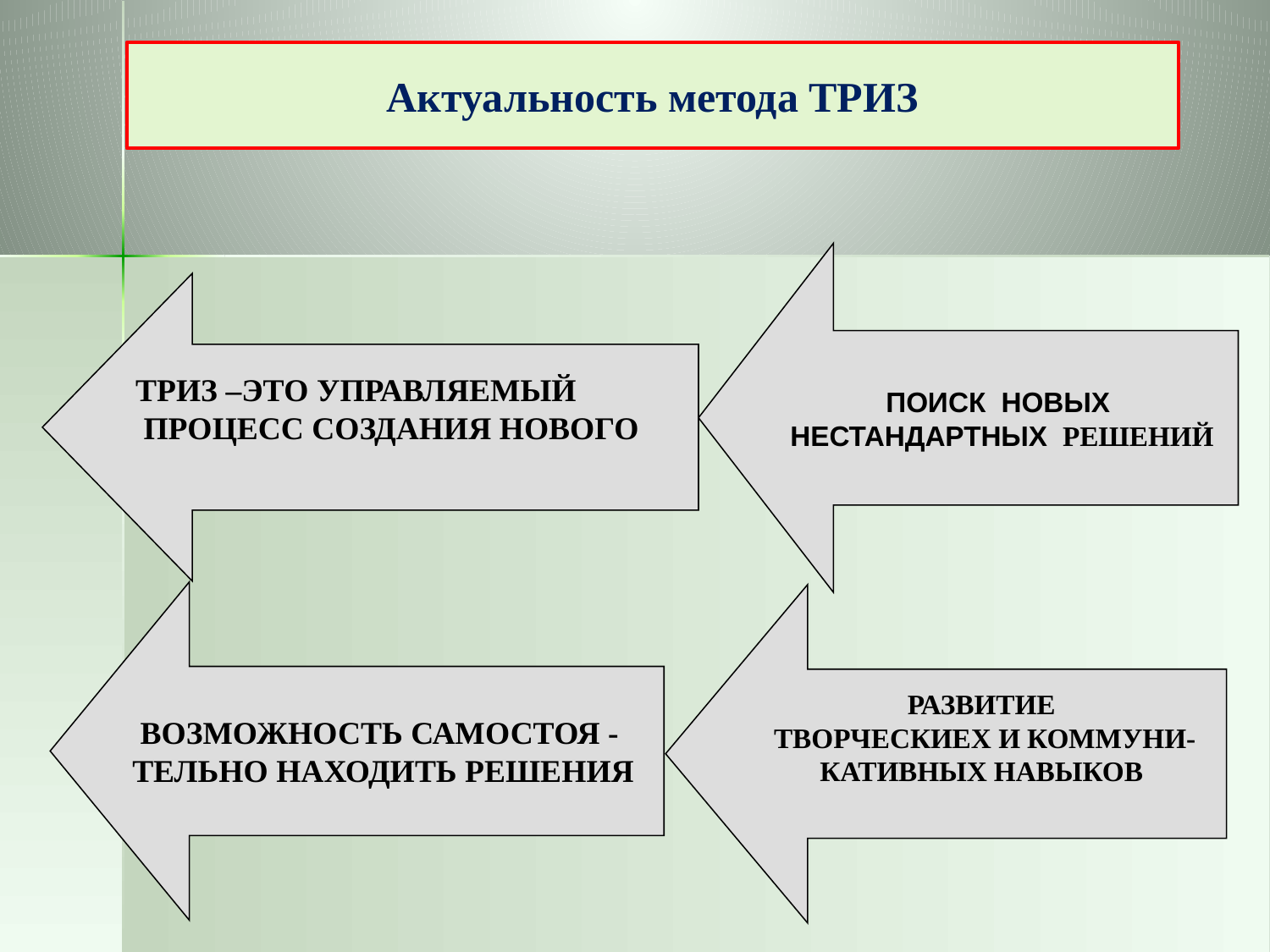

Актуальность метода ТРИЗ
ПОИСК  НОВЫХ
НЕСТАНДАРТНЫХ  РЕШЕНИЙ
ТРИЗ –ЭТО УПРАВЛЯЕМЫЙ
 ПРОЦЕСС СОЗДАНИЯ НОВОГО

 ВОЗМОЖНОСТЬ САМОСТОЯ -
ТЕЛЬНО НАХОДИТЬ РЕШЕНИЯ
РАЗВИТИЕ
 ТВОРЧЕСКИЕХ И КОММУНИ-
КАТИВНЫХ НАВЫКОВ